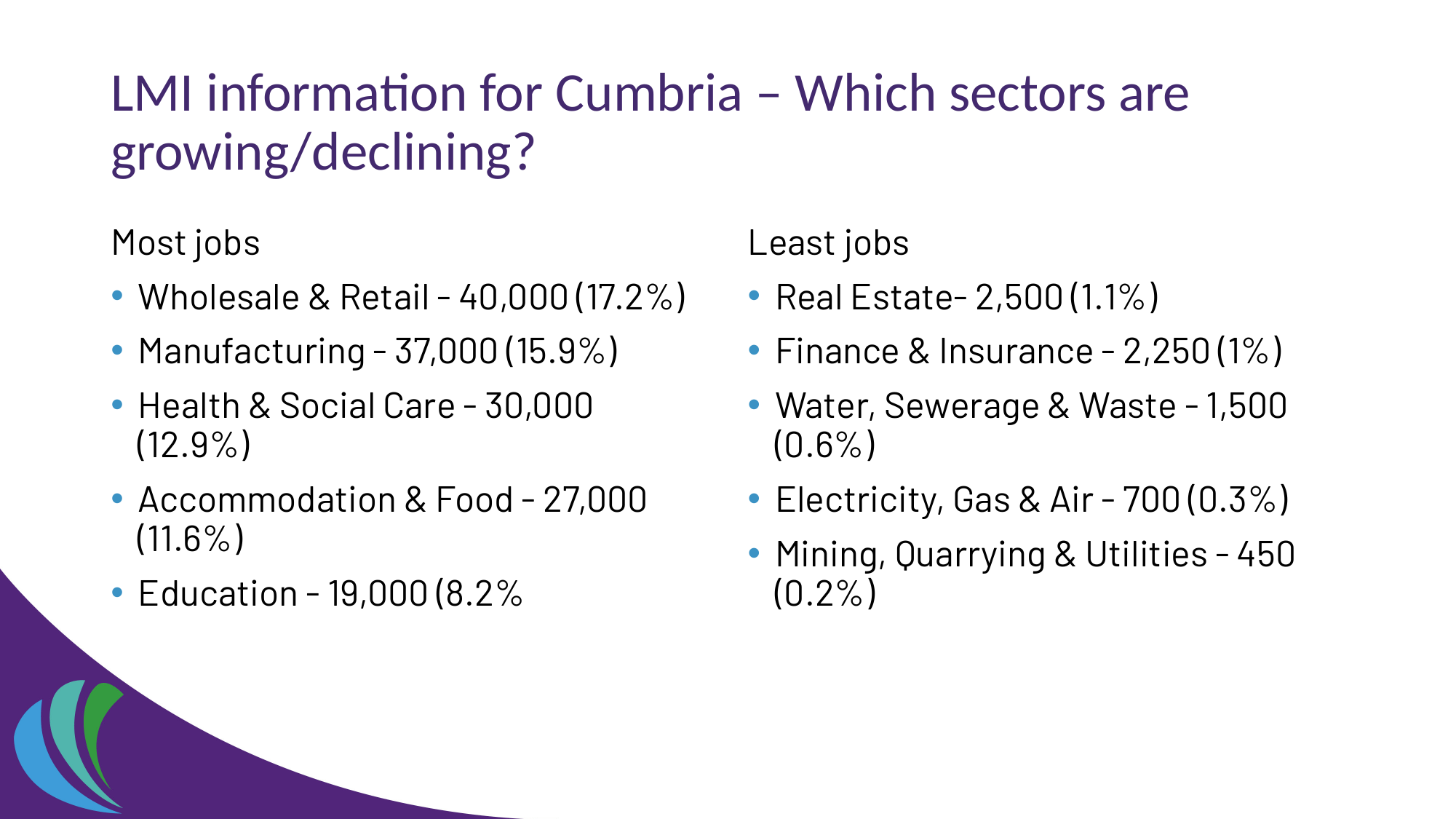

# LMI information for Cumbria – Which sectors are growing/declining?
Most jobs
Wholesale & Retail - 40,000 (17.2%)
Manufacturing - 37,000 (15.9%)
Health & Social Care - 30,000 (12.9%)
Accommodation & Food - 27,000 (11.6%)
Education - 19,000 (8.2%
Least jobs
Real Estate- 2,500 (1.1%)
Finance & Insurance - 2,250 (1%)
Water, Sewerage & Waste - 1,500 (0.6%)
Electricity, Gas & Air - 700 (0.3%)
Mining, Quarrying & Utilities - 450 (0.2%)